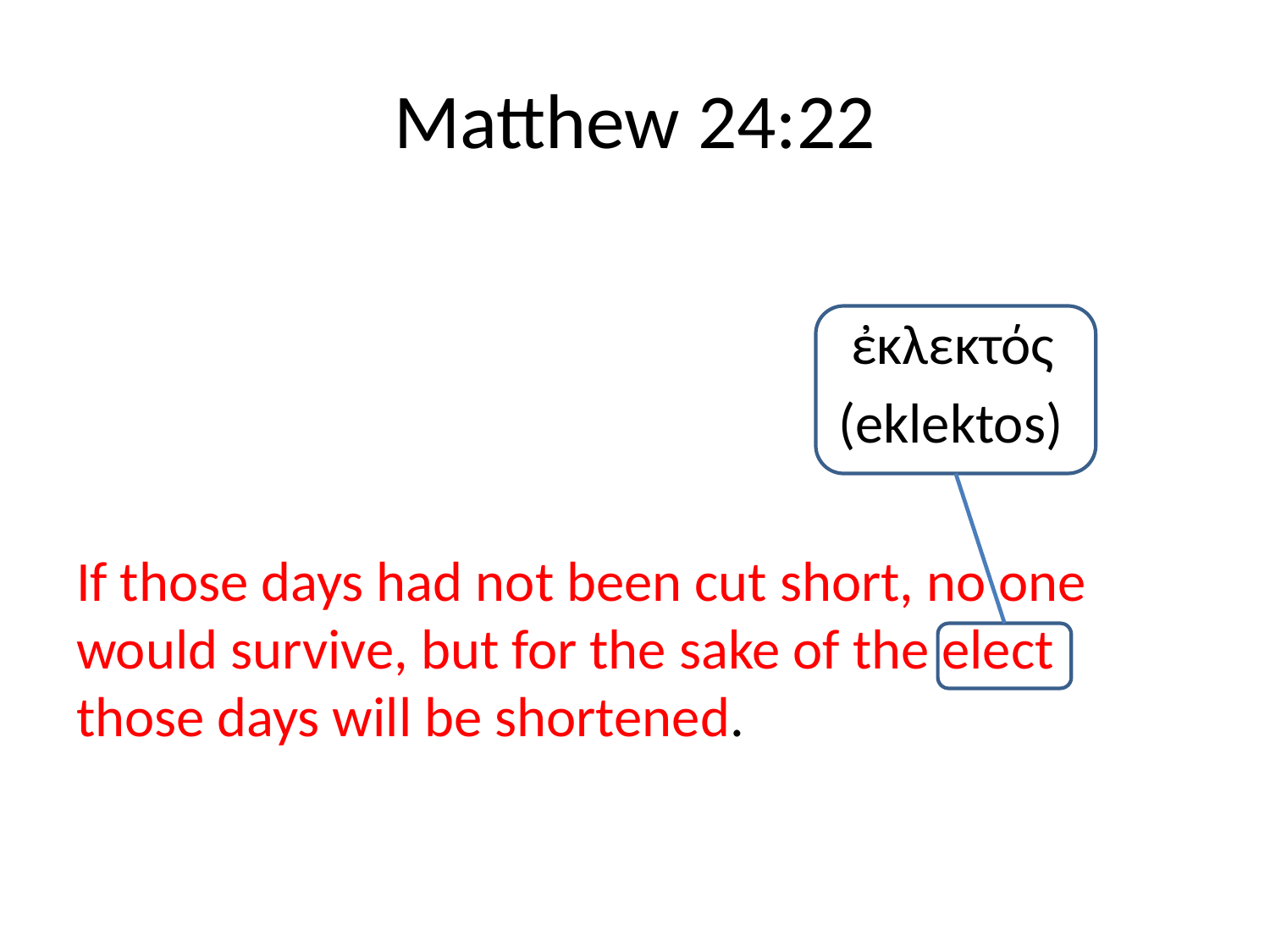

# Matthew 24:22

						 ἐκλεκτός
						(eklektos)

If those days had not been cut short, no one would survive, but for the sake of the elect those days will be shortened.